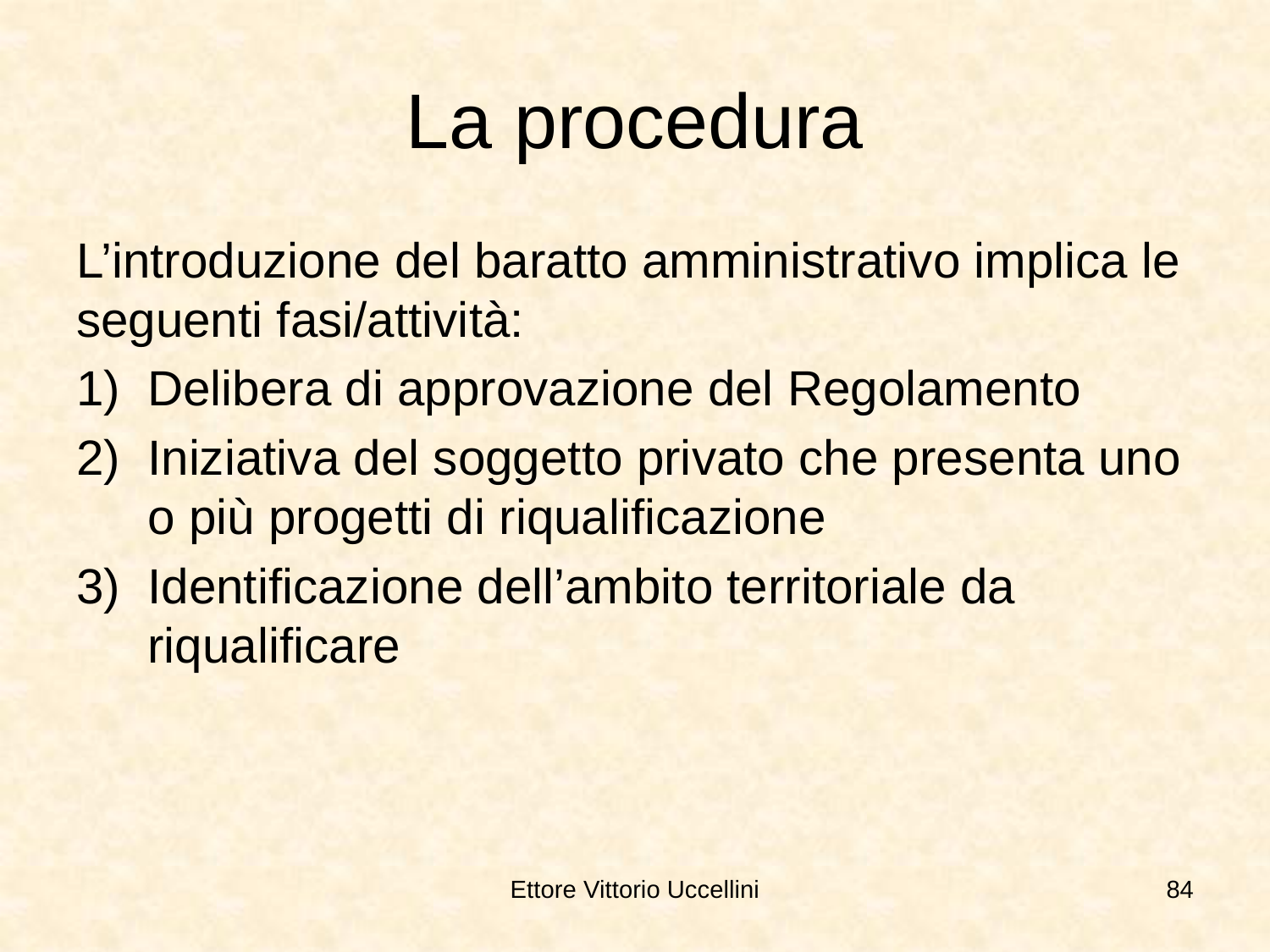

# La procedura
L’introduzione del baratto amministrativo implica le seguenti fasi/attività:
Delibera di approvazione del Regolamento
Iniziativa del soggetto privato che presenta uno o più progetti di riqualificazione
Identificazione dell’ambito territoriale da riqualificare
Ettore Vittorio Uccellini
84